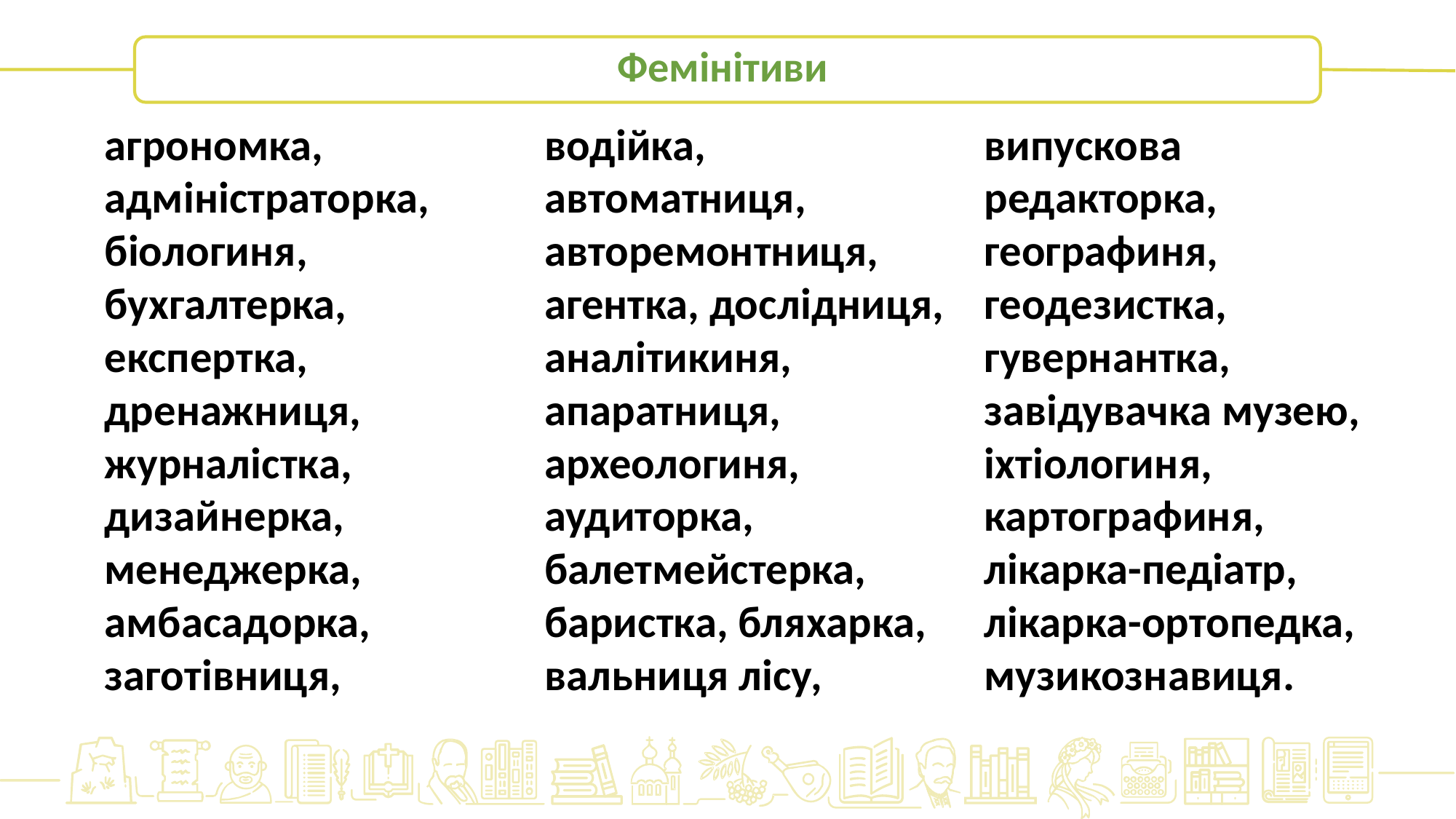

Фемінітиви
агрономка, адміністраторка, біологиня, бухгалтерка, експертка, дренажниця, журналістка, дизайнерка, менеджерка, амбасадорка, заготівниця, водійка, автоматниця, авторемонтниця, агентка, дослідниця, аналітикиня, апаратниця, археологиня, аудиторка, балетмейстерка, баристка, бляхарка, вальниця лісу, випускова редакторка, географиня, геодезистка, гувернантка, завідувачка музею, іхтіологиня, картографиня, лікарка-педіатр, лікарка-ортопедка, музикознавиця.